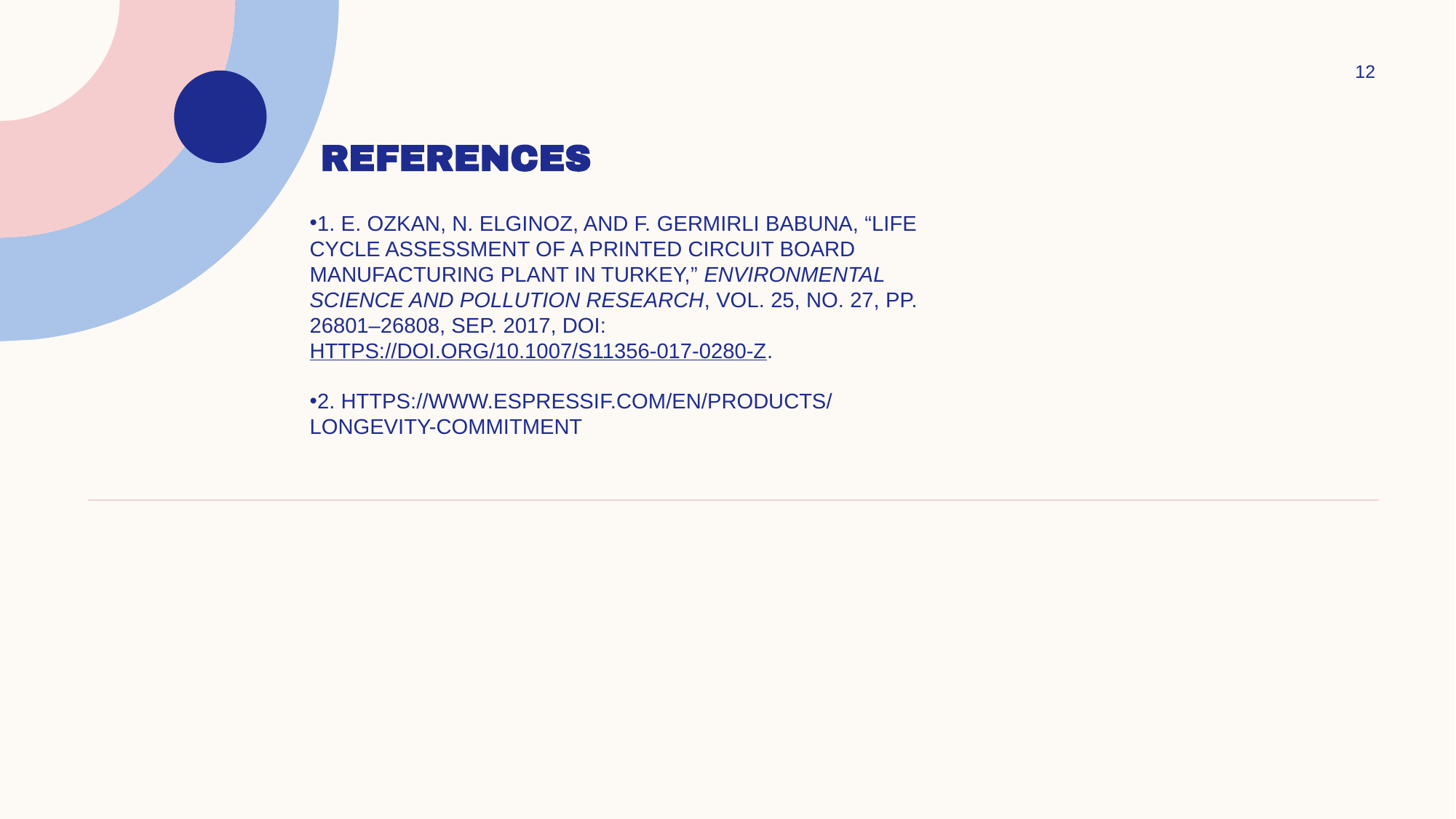

12
# REFERENCES
1. E. Ozkan, N. Elginoz, and F. Germirli Babuna, “Life cycle assessment of a printed circuit board manufacturing plant in Turkey,” Environmental Science and Pollution Research, vol. 25, no. 27, pp. 26801–26808, Sep. 2017, doi: https://doi.org/10.1007/s11356-017-0280-z.

2. https://www.espressif.com/en/products/longevity-commitment